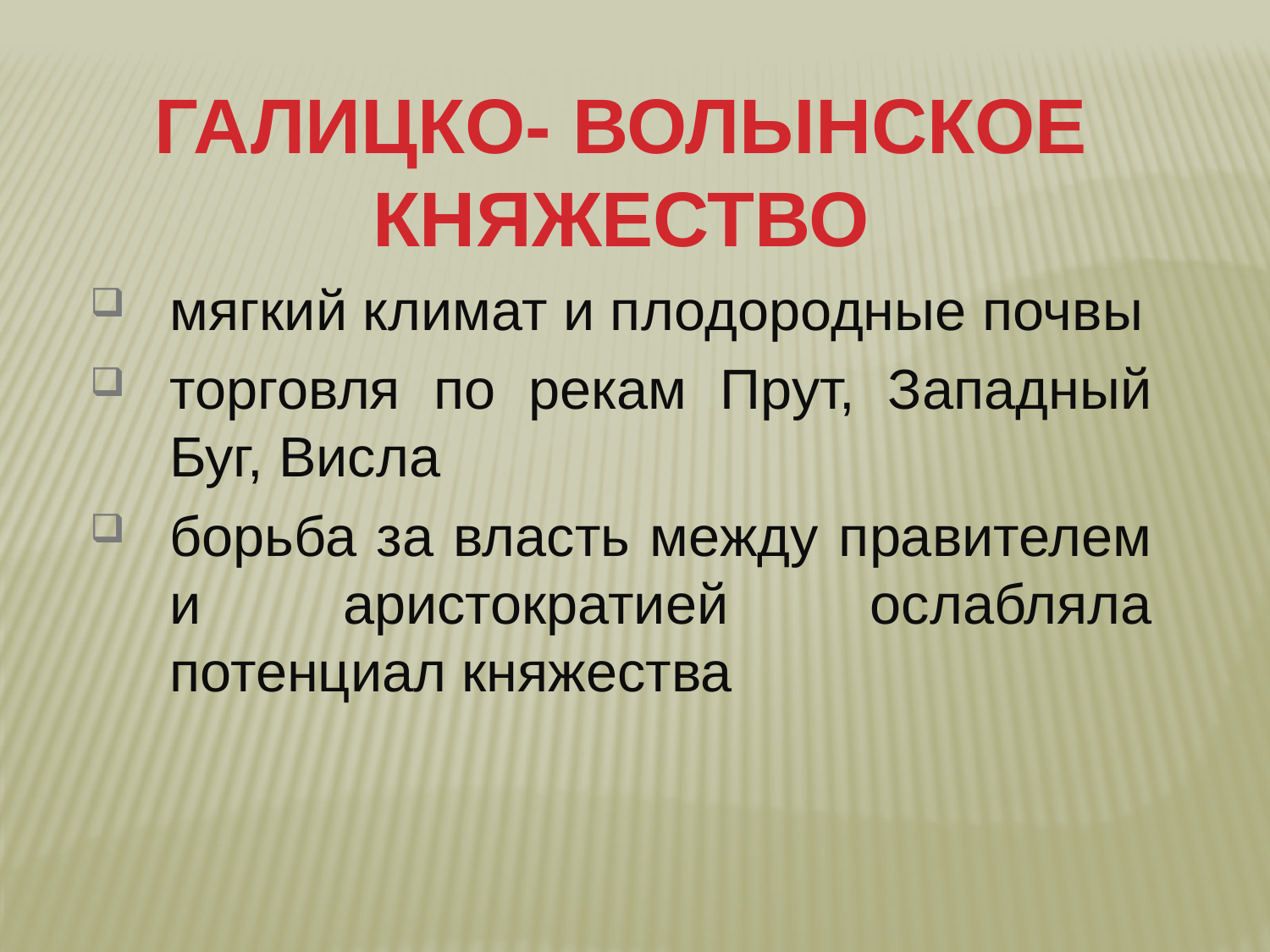

ГАЛИЦКО- ВОЛЫНСКОЕ КНЯЖЕСТВО
мягкий климат и плодородные почвы
торговля по рекам Прут, Западный Буг, Висла
борьба за власть между правителем и аристократией ослабляла потенциал княжества